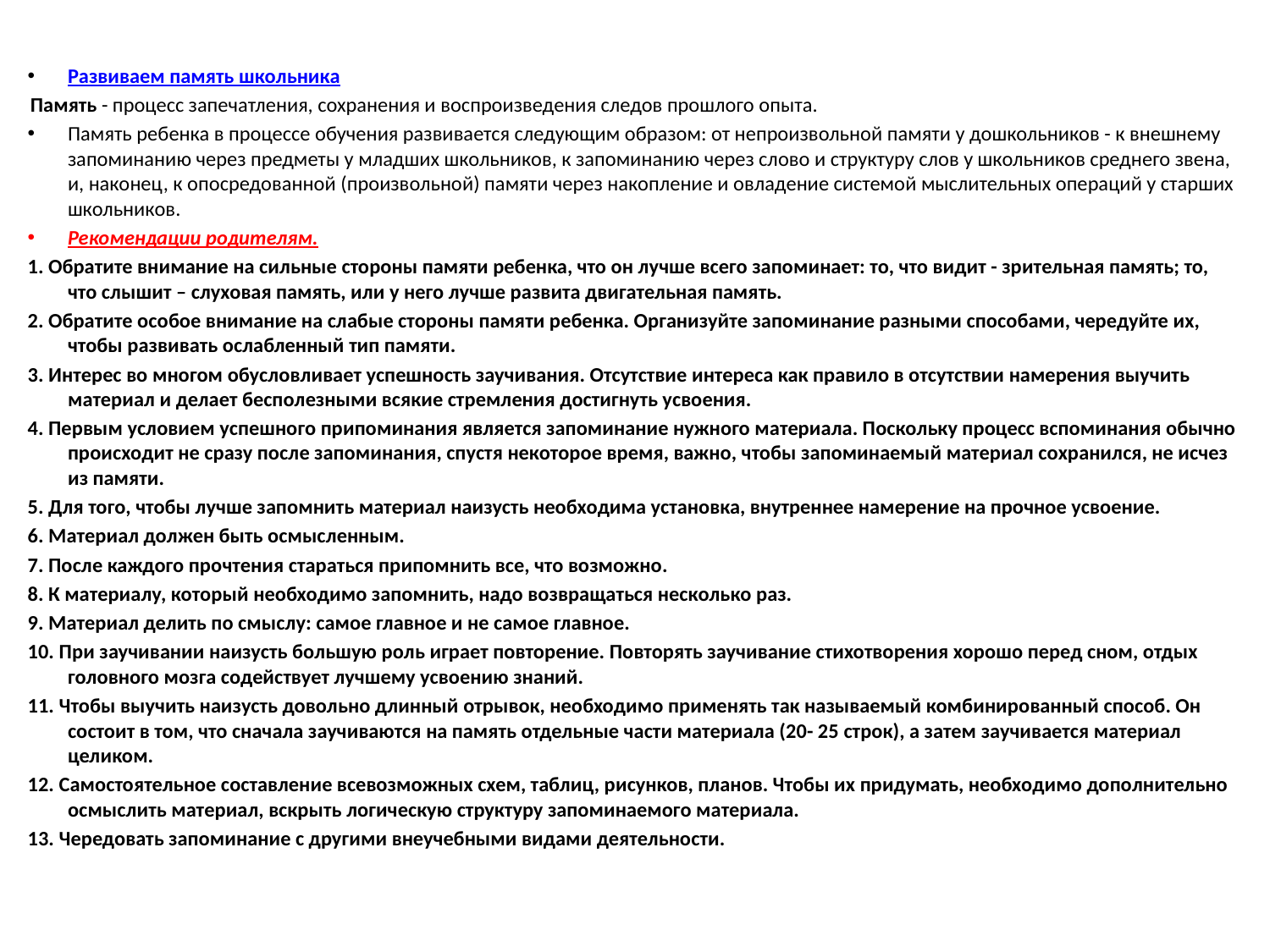

#
Развиваем память школьника
 Память - процесс запечатления, сохранения и воспроизведения следов прошлого опыта.
Память ребенка в процессе обучения развивается следующим образом: от непроизвольной памяти у дошкольников - к внешнему запоминанию через предметы у младших школьников, к запоминанию через слово и структуру слов у школьников среднего звена, и, наконец, к опосредованной (произвольной) памяти через накопление и овладение системой мыслительных операций у старших школьников.
Рекомендации родителям.
1. Обратите внимание на сильные стороны памяти ребенка, что он лучше всего запоминает: то, что видит - зрительная память; то, что слышит – слуховая память, или у него лучше развита двигательная память.
2. Обратите особое внимание на слабые стороны памяти ребенка. Организуйте запоминание разными способами, чередуйте их, чтобы развивать ослабленный тип памяти.
3. Интерес во многом обусловливает успешность заучивания. Отсутствие интереса как правило в отсутствии намерения выучить материал и делает бесполезными всякие стремления достигнуть усвоения.
4. Первым условием успешного припоминания является запоминание нужного материала. Поскольку процесс вспоминания обычно происходит не сразу после запоминания, спустя некоторое время, важно, чтобы запоминаемый материал сохранился, не исчез из памяти.
5. Для того, чтобы лучше запомнить материал наизусть необходима установка, внутреннее намерение на прочное усвоение.
6. Материал должен быть осмысленным.
7. После каждого прочтения стараться припомнить все, что возможно.
8. К материалу, который необходимо запомнить, надо возвращаться несколько раз.
9. Материал делить по смыслу: самое главное и не самое главное.
10. При заучивании наизусть большую роль играет повторение. Повторять заучивание стихотворения хорошо перед сном, отдых головного мозга содействует лучшему усвоению знаний.
11. Чтобы выучить наизусть довольно длинный отрывок, необходимо применять так называемый комбинированный способ. Он состоит в том, что сначала заучиваются на память отдельные части материала (20- 25 строк), а затем заучивается материал целиком.
12. Самостоятельное составление всевозможных схем, таблиц, рисунков, планов. Чтобы их придумать, необходимо дополнительно осмыслить материал, вскрыть логическую структуру запоминаемого материала.
13. Чередовать запоминание с другими внеучебными видами деятельности.